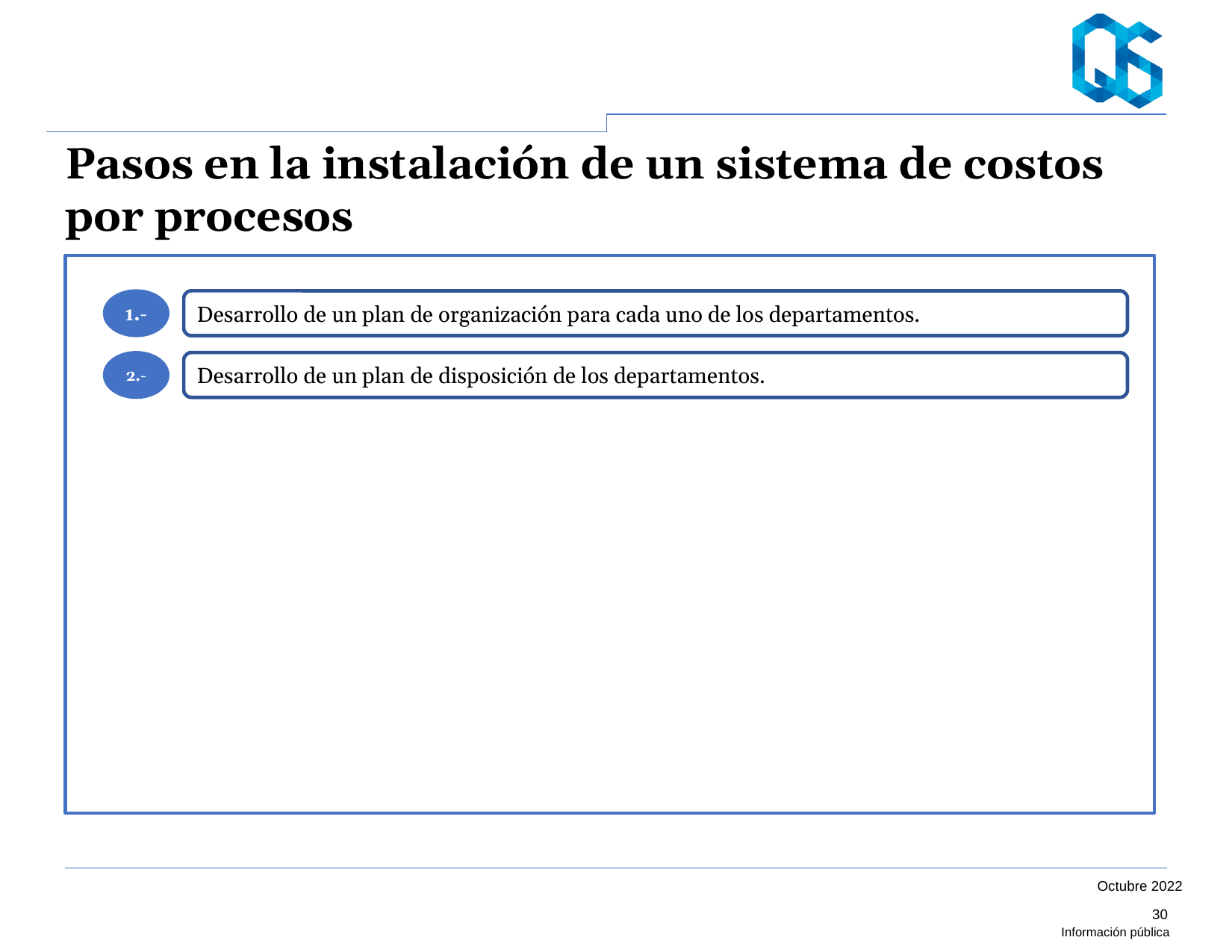

# Pasos en la instalación de un sistema de costos por procesos
Utiliza la caja del ‘Divider’ abajo para que el título de la diapositiva aparezca en la página de índice así como la página de índice al comienzo de cada sección
Por favor sigue estos pasos:
Teclea ‘Divider’ en la caja de control de abajo.
Haz click en Smart ‘Divider’ en la barra de herramientas.
Inserta el texto que quieres que aparezca en el índice y selecciona el nivel de ‘Divider’.
Haz click en ‘Update’. El título de diapositiva debería aparecer en todos los índices.
Para suprimir el título de la slide del índice, borra el texto en la caja de ‘Divider’ y haz click en ‘Update’

1.-
Desarrollo de un plan de organización para cada uno de los departamentos.
2.-
Desarrollo de un plan de disposición de los departamentos.
Divider
30